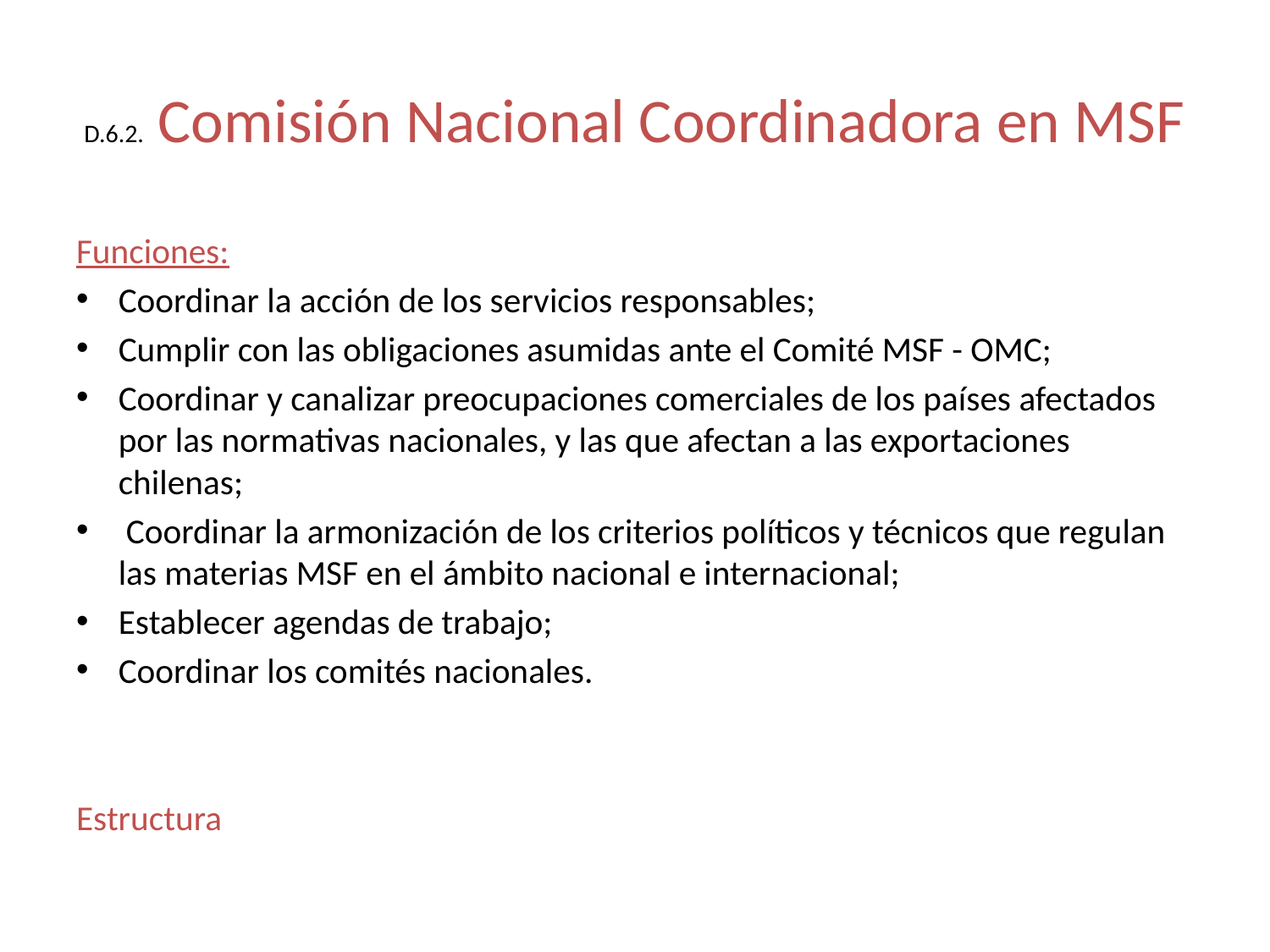

# D.6.2. Comisión Nacional Coordinadora en MSF
Funciones:
Coordinar la acción de los servicios responsables;
Cumplir con las obligaciones asumidas ante el Comité MSF - OMC;
Coordinar y canalizar preocupaciones comerciales de los países afectados por las normativas nacionales, y las que afectan a las exportaciones chilenas;
 Coordinar la armonización de los criterios políticos y técnicos que regulan las materias MSF en el ámbito nacional e internacional;
Establecer agendas de trabajo;
Coordinar los comités nacionales.

Estructura